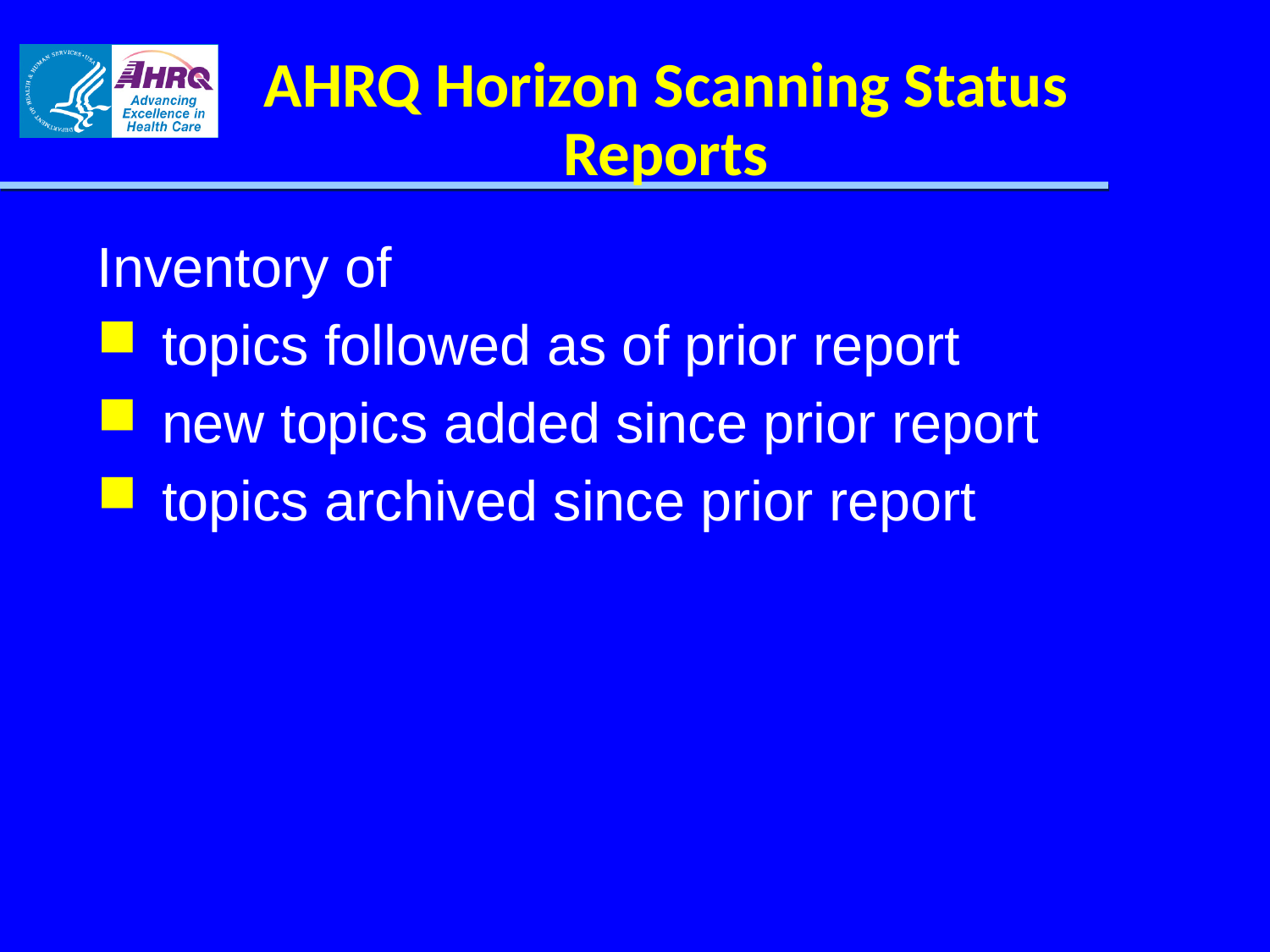

# AHRQ Horizon Scanning Status Reports
Inventory of
topics followed as of prior report
new topics added since prior report
topics archived since prior report